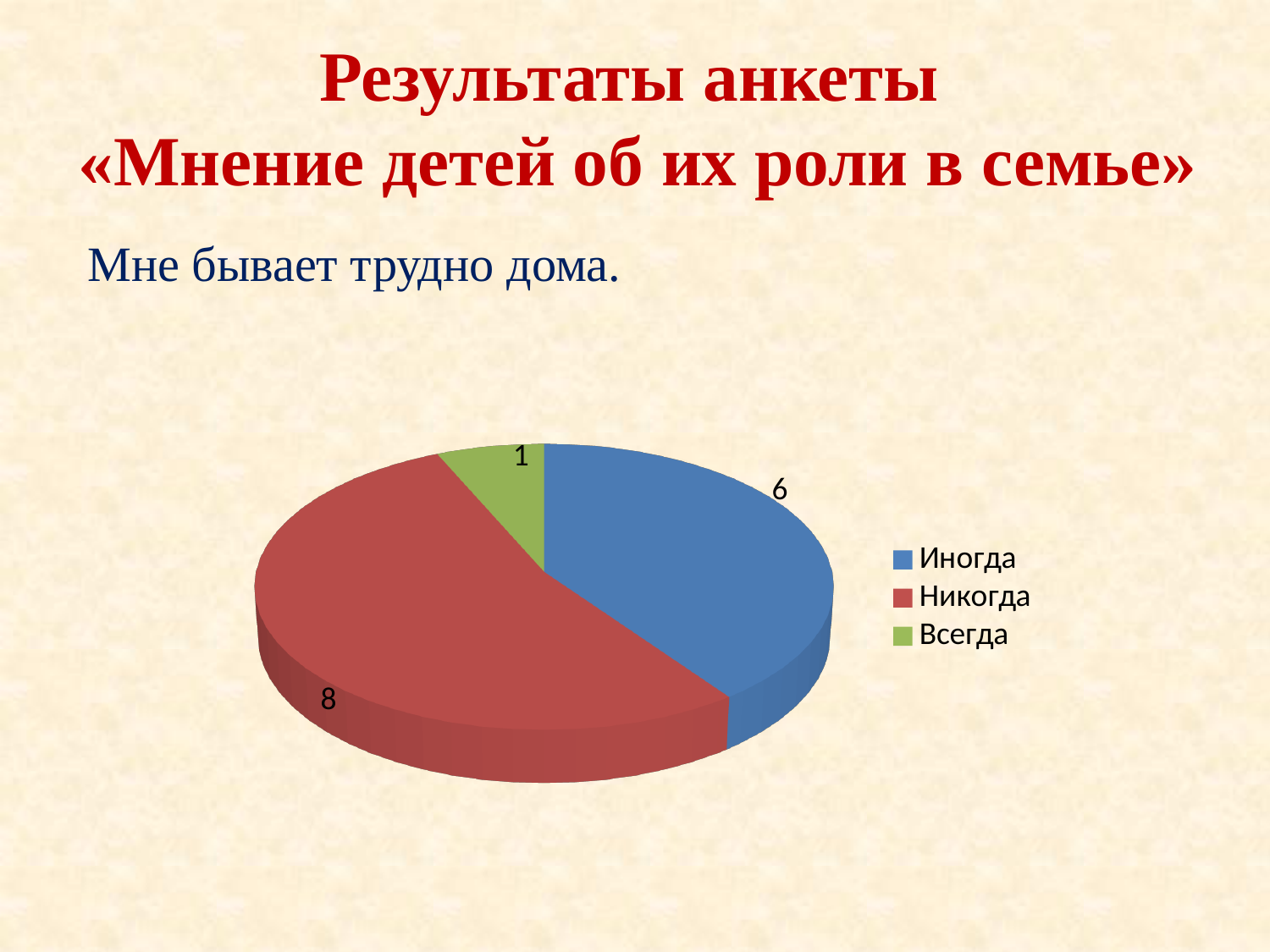

# Результаты анкеты «Мнение детей об их роли в семье»
Мне бывает трудно дома.

[unsupported chart]